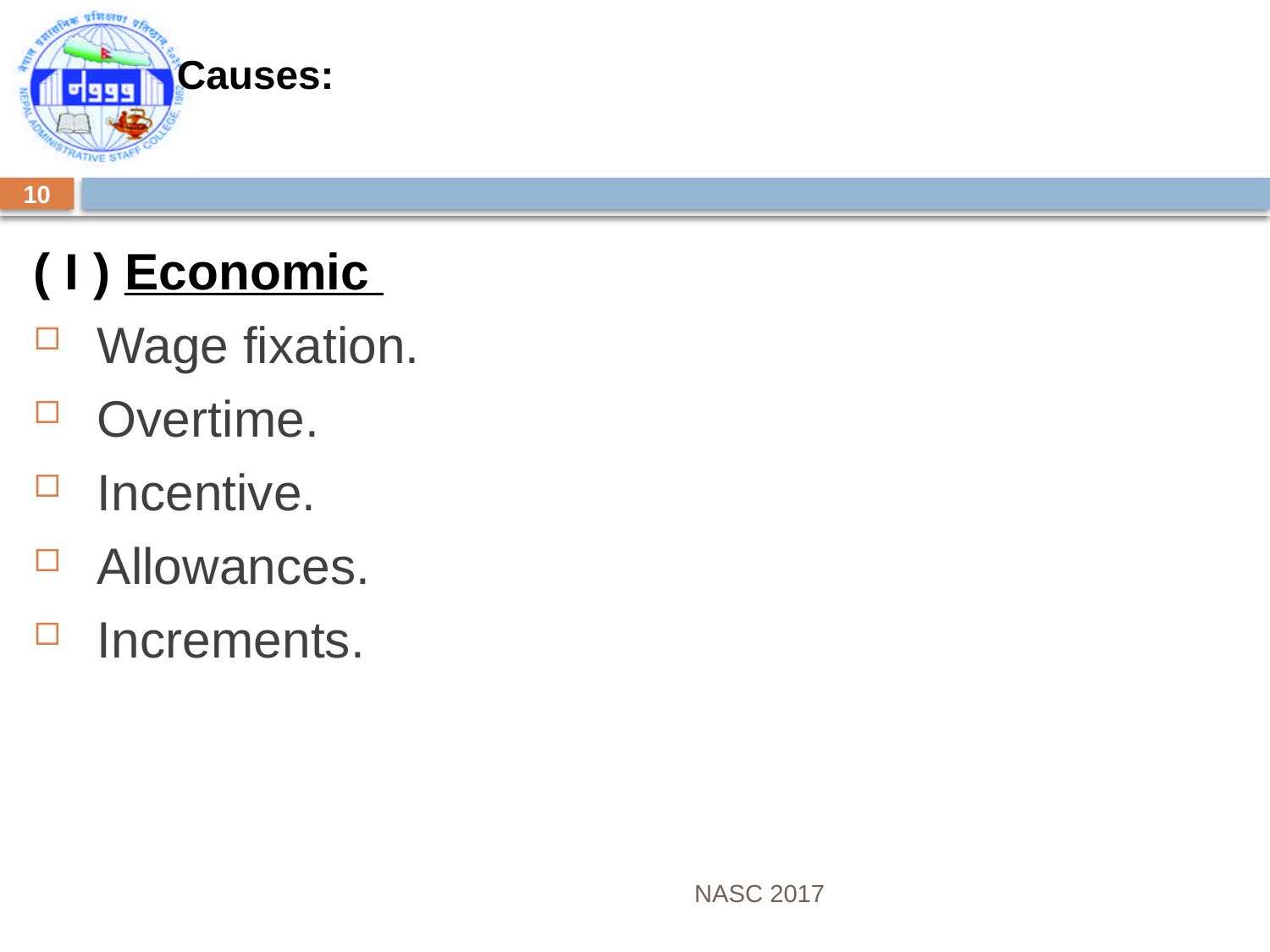

# Causes:

( I ) Economic
Wage fixation.
Overtime.
Incentive.
Allowances.
Increments.
10
NASC 2017